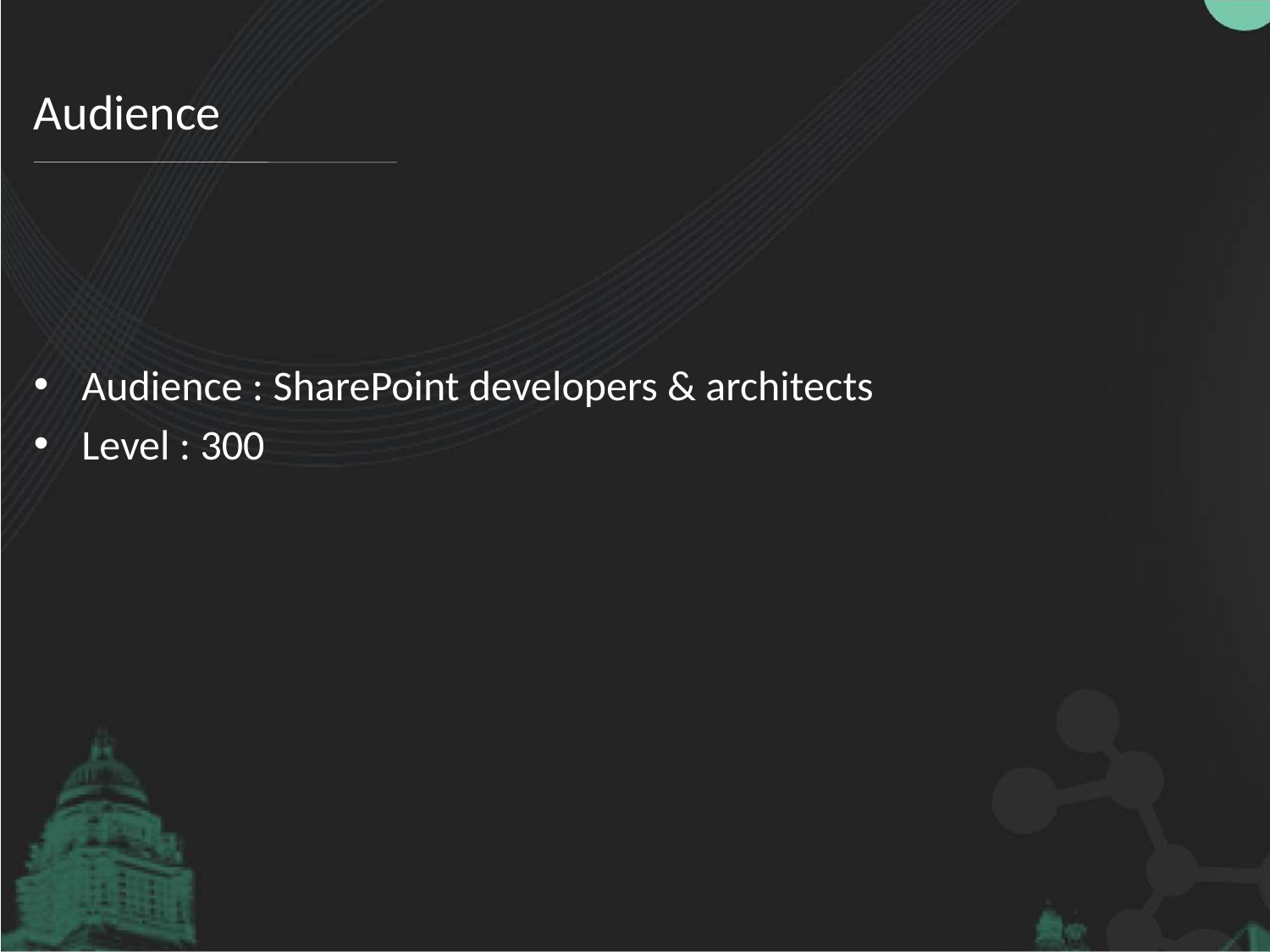

# Audience

Audience : SharePoint developers & architects
Level : 300